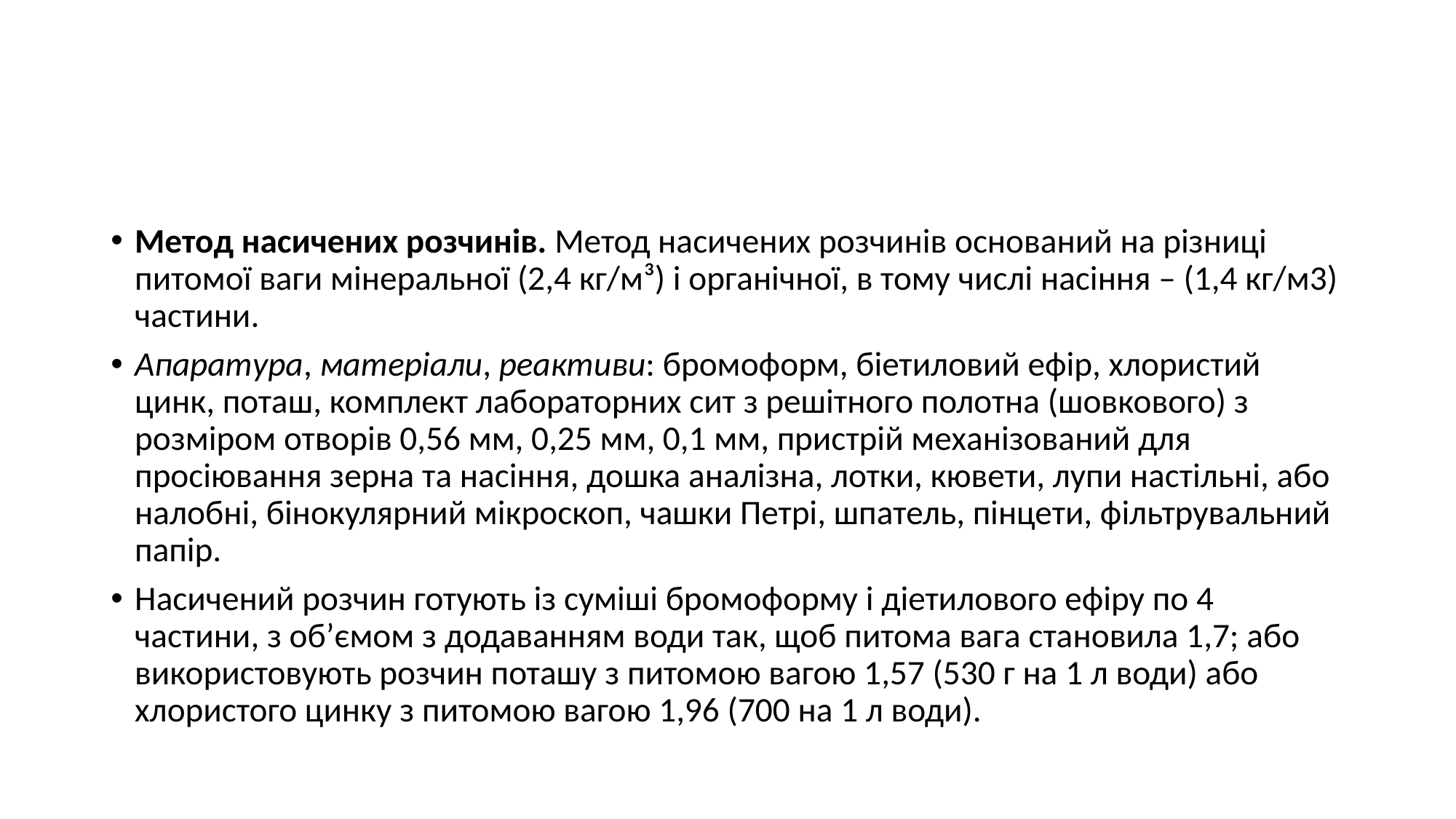

#
Метод насичених розчинів. Метод насичених розчинів оснований на різниці питомої ваги мінеральної (2,4 кг/м³) і органічної, в тому числі насіння – (1,4 кг/м3) частини.
Апаратура, матеріали, реактиви: бромоформ, біетиловий ефір, хлористий цинк, поташ, комплект лабораторних сит з решітного полотна (шовкового) з розміром отворів 0,56 мм, 0,25 мм, 0,1 мм, пристрій механізований для просіювання зерна та насіння, дошка аналізна, лотки, кювети, лупи настільні, або налобні, бінокулярний мікроскоп, чашки Петрі, шпатель, пінцети, фільтрувальний папір.
Насичений розчин готують із суміші бромоформу і діетилового ефіру по 4 частини, з об’ємом з додаванням води так, щоб питома вага становила 1,7; або використовують розчин поташу з питомою вагою 1,57 (530 г на 1 л води) або хлористого цинку з питомою вагою 1,96 (700 на 1 л води).